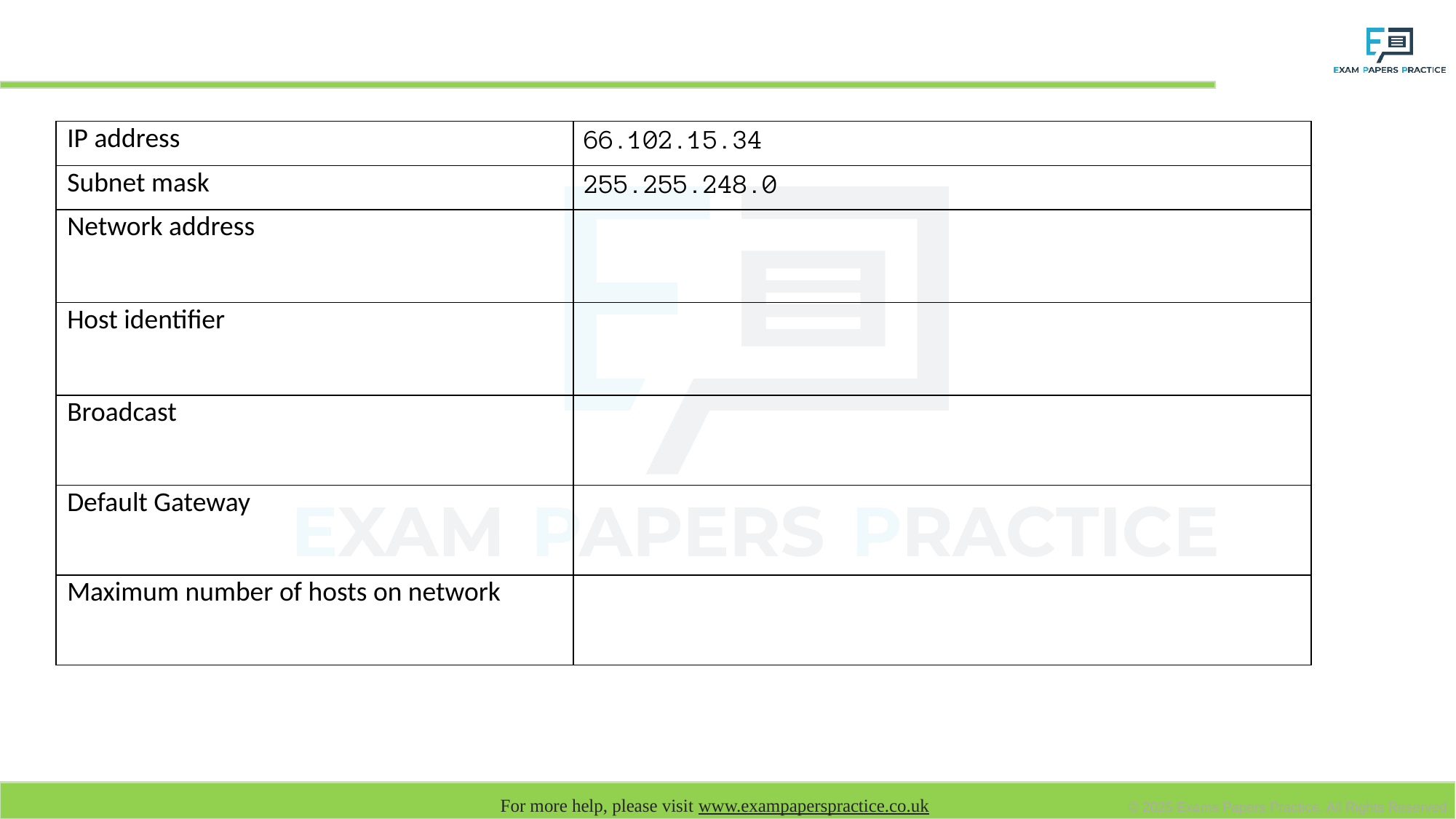

# Exercise: complete the table
| IP address | 66.102.15.34 |
| --- | --- |
| Subnet mask | 255.255.248.0 |
| Network address |  |
| Host identifier |  |
| Broadcast |  |
| Default Gateway |  |
| Maximum number of hosts on network |  |